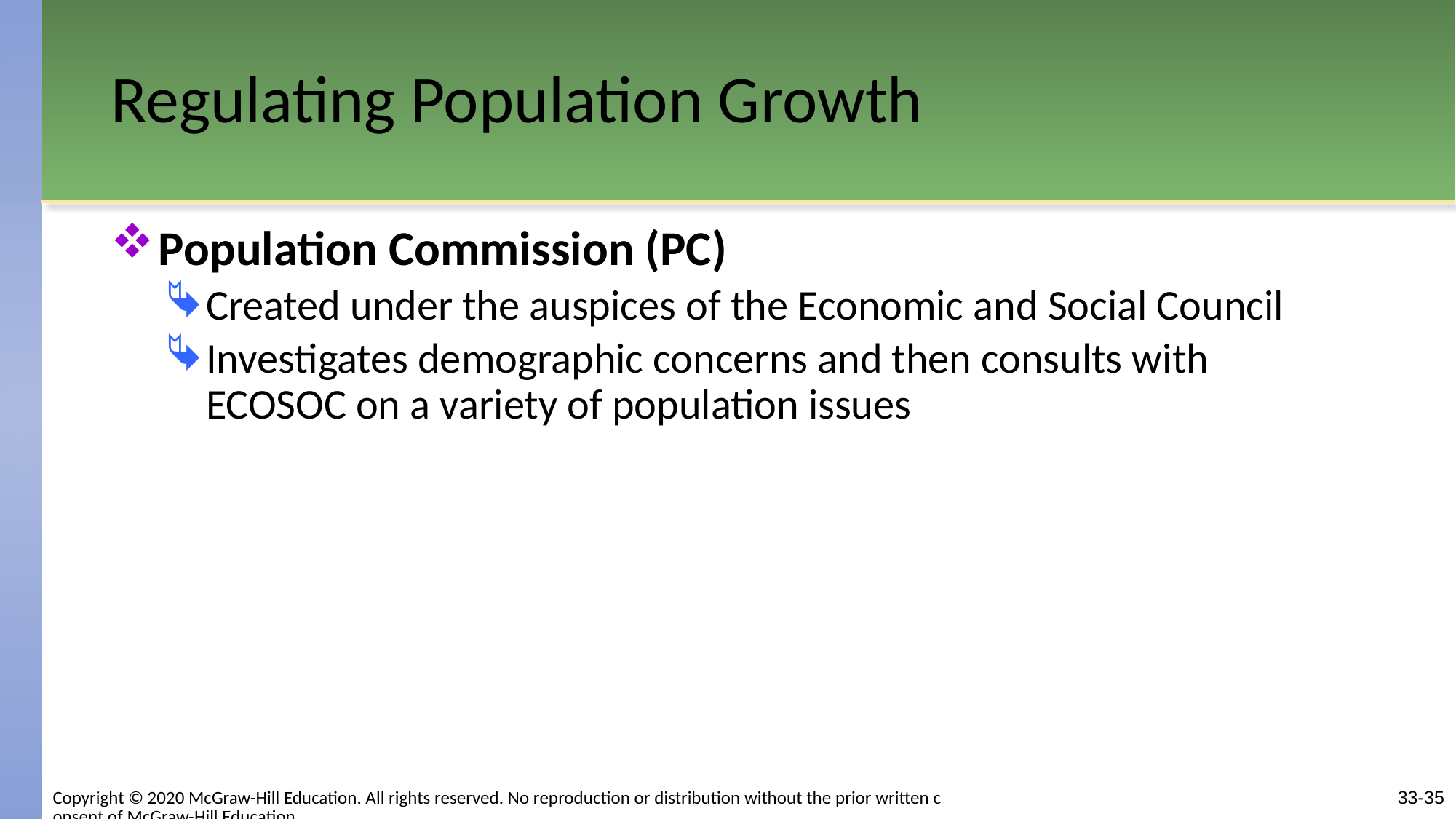

# Regulating Population Growth
Population Commission (PC)
Created under the auspices of the Economic and Social Council
Investigates demographic concerns and then consults with ECOSOC on a variety of population issues
Copyright © 2020 McGraw-Hill Education. All rights reserved. No reproduction or distribution without the prior written consent of McGraw-Hill Education.
33-35